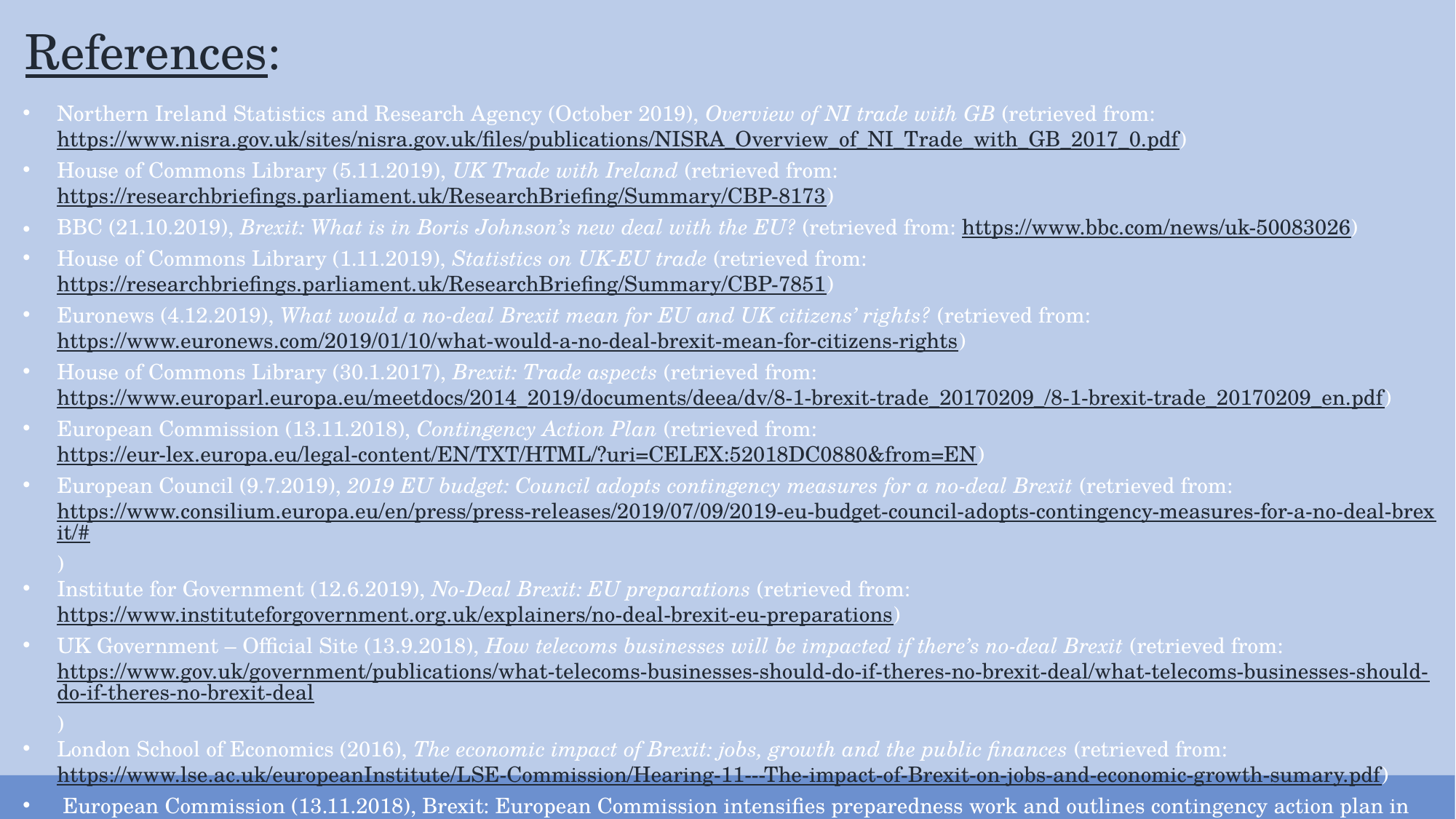

# References:
Northern Ireland Statistics and Research Agency (October 2019), Overview of NI trade with GB (retrieved from: https://www.nisra.gov.uk/sites/nisra.gov.uk/files/publications/NISRA_Overview_of_NI_Trade_with_GB_2017_0.pdf)
House of Commons Library (5.11.2019), UK Trade with Ireland (retrieved from: https://researchbriefings.parliament.uk/ResearchBriefing/Summary/CBP-8173)
BBC (21.10.2019), Brexit: What is in Boris Johnson’s new deal with the EU? (retrieved from: https://www.bbc.com/news/uk-50083026)
House of Commons Library (1.11.2019), Statistics on UK-EU trade (retrieved from: https://researchbriefings.parliament.uk/ResearchBriefing/Summary/CBP-7851)
Euronews (4.12.2019), What would a no-deal Brexit mean for EU and UK citizens’ rights? (retrieved from: https://www.euronews.com/2019/01/10/what-would-a-no-deal-brexit-mean-for-citizens-rights)
House of Commons Library (30.1.2017), Brexit: Trade aspects (retrieved from: https://www.europarl.europa.eu/meetdocs/2014_2019/documents/deea/dv/8-1-brexit-trade_20170209_/8-1-brexit-trade_20170209_en.pdf)
European Commission (13.11.2018), Contingency Action Plan (retrieved from: https://eur-lex.europa.eu/legal-content/EN/TXT/HTML/?uri=CELEX:52018DC0880&from=EN)
European Council (9.7.2019), 2019 EU budget: Council adopts contingency measures for a no-deal Brexit (retrieved from: https://www.consilium.europa.eu/en/press/press-releases/2019/07/09/2019-eu-budget-council-adopts-contingency-measures-for-a-no-deal-brexit/#)
Institute for Government (12.6.2019), No-Deal Brexit: EU preparations (retrieved from: https://www.instituteforgovernment.org.uk/explainers/no-deal-brexit-eu-preparations)
UK Government – Official Site (13.9.2018), How telecoms businesses will be impacted if there’s no-deal Brexit (retrieved from: https://www.gov.uk/government/publications/what-telecoms-businesses-should-do-if-theres-no-brexit-deal/what-telecoms-businesses-should-do-if-theres-no-brexit-deal)
London School of Economics (2016), The economic impact of Brexit: jobs, growth and the public finances (retrieved from: https://www.lse.ac.uk/europeanInstitute/LSE-Commission/Hearing-11---The-impact-of-Brexit-on-jobs-and-economic-growth-sumary.pdf)
 European Commission (13.11.2018), Brexit: European Commission intensifies preparedness work and outlines contingency action plan in the event of a no deal scenario with the UK (retrieved from: https://ec.europa.eu/ireland/news/brexit-european-commission-intensifies-preparedness-work-and-outlines-contingency-action-plan-in-the-event-of-a-no-deal-scenario-with-the-UK_en)